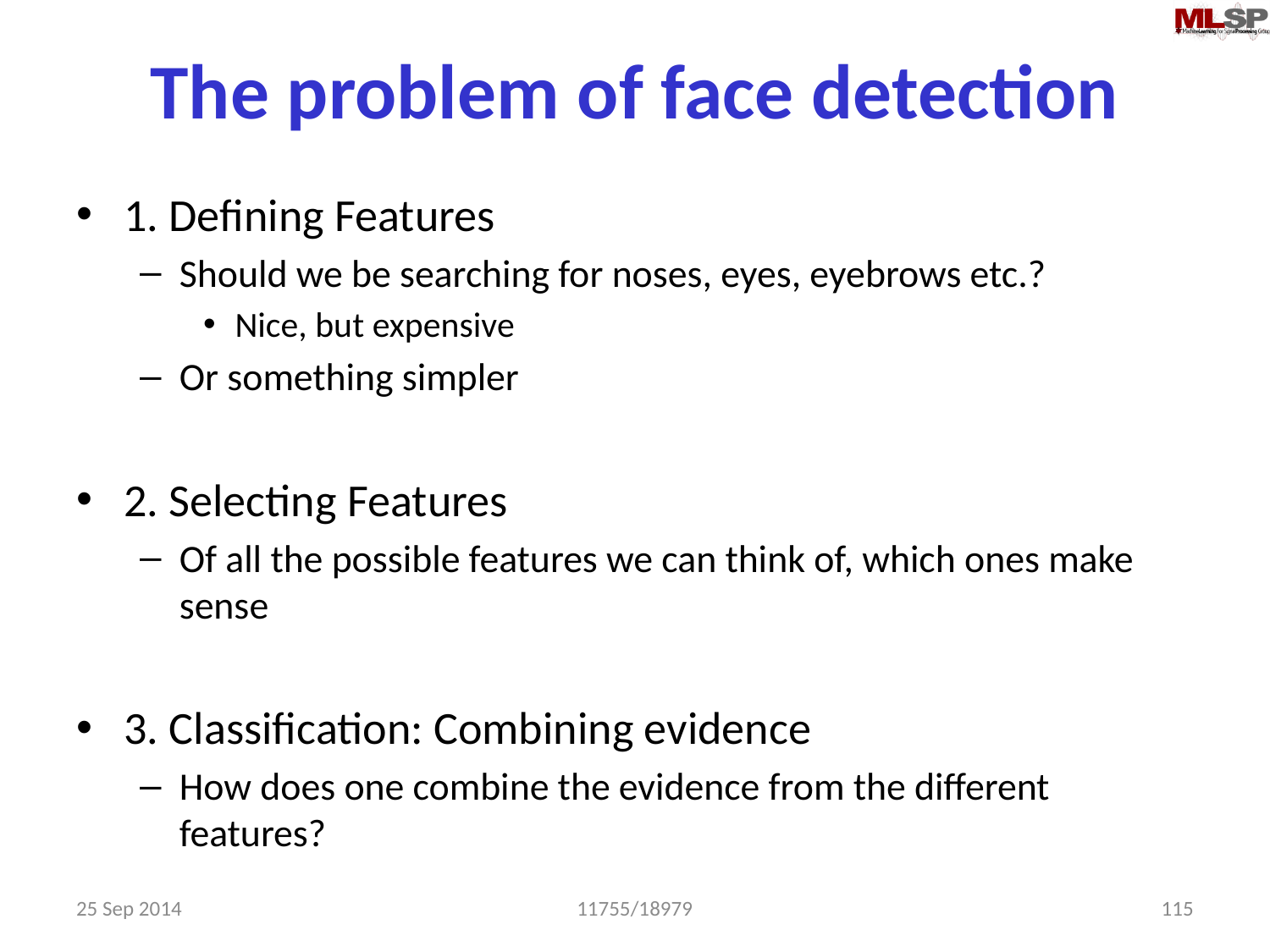

# The problem of face detection
1. Defining Features
Should we be searching for noses, eyes, eyebrows etc.?
Nice, but expensive
Or something simpler

2. Selecting Features
Of all the possible features we can think of, which ones make sense

3. Classification: Combining evidence
How does one combine the evidence from the different features?

25 Sep 2014
11755/18979
115